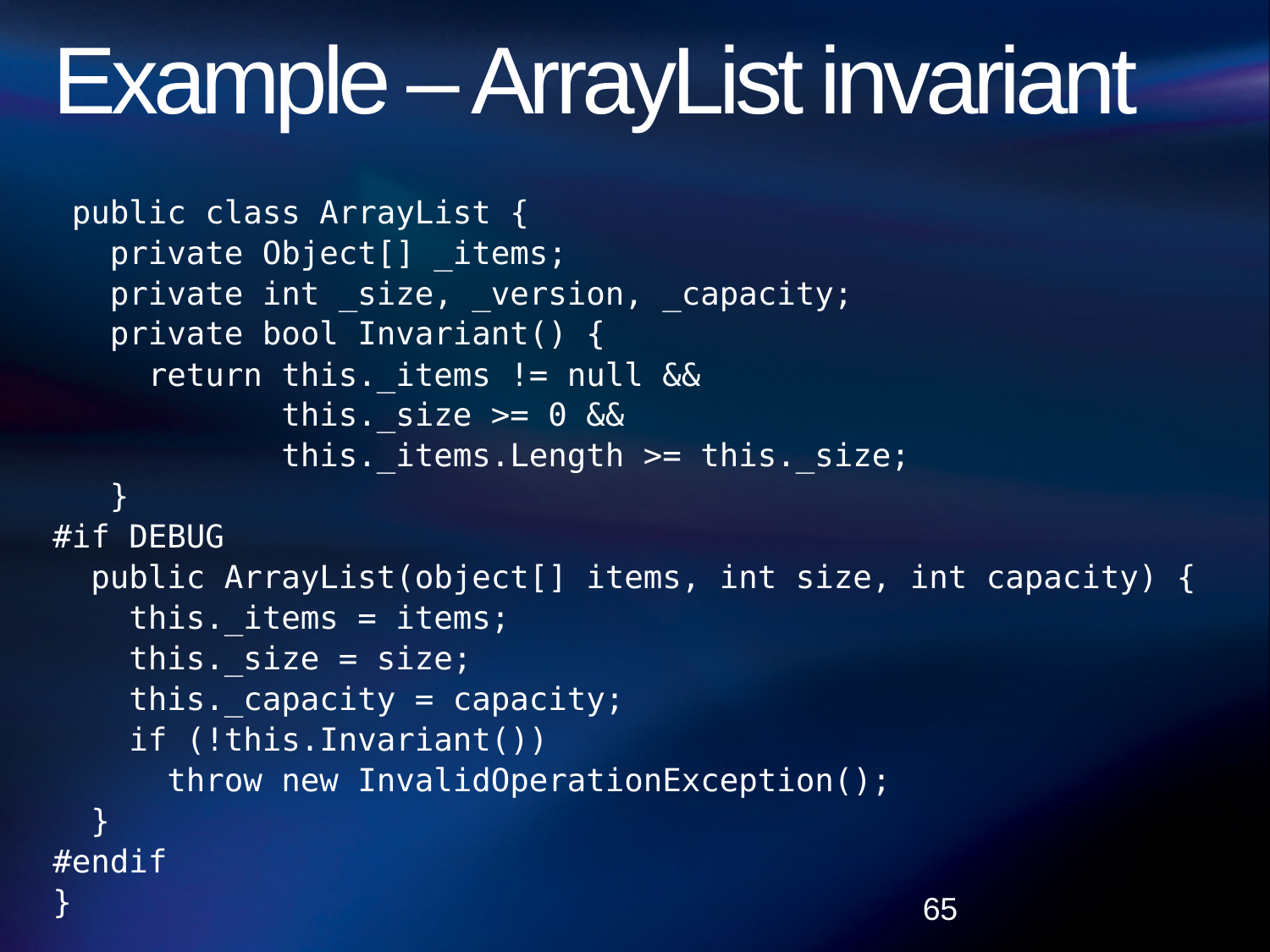

# Example – ArrayList invariant
 public class ArrayList {
   private Object[] _items;
   private int _size, _version, _capacity;
   private bool Invariant() {
     return this._items != null &&
            this._size >= 0 &&
            this._items.Length >= this._size;
   }
#if DEBUG
  public ArrayList(object[] items, int size, int capacity) {
    this._items = items;
    this._size = size;
    this._capacity = capacity;
    if (!this.Invariant())
      throw new InvalidOperationException();
  }
#endif
}

65